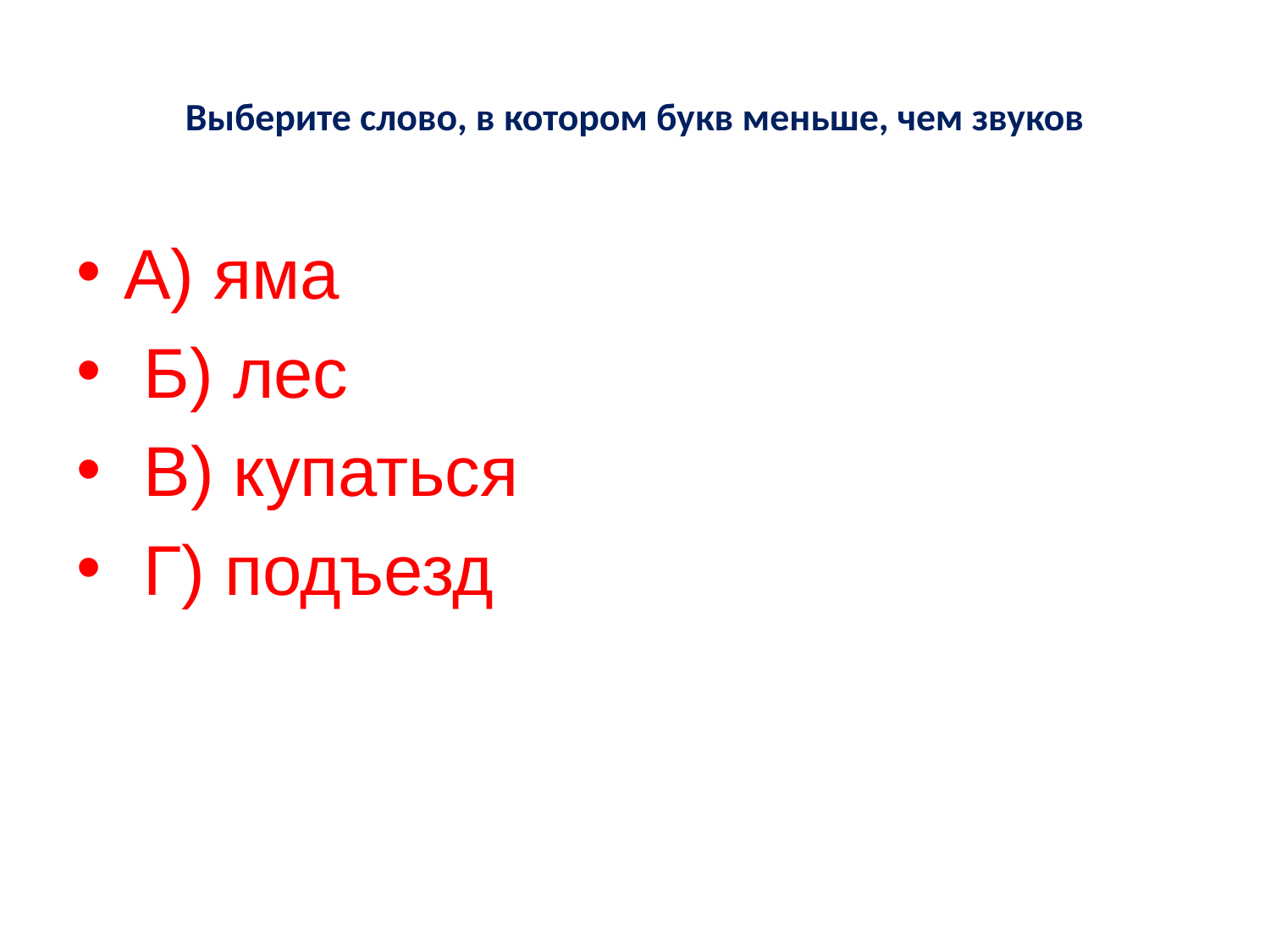

# Выберите слово, в котором букв меньше, чем звуков
А) яма
 Б) лес
 В) купаться
 Г) подъезд